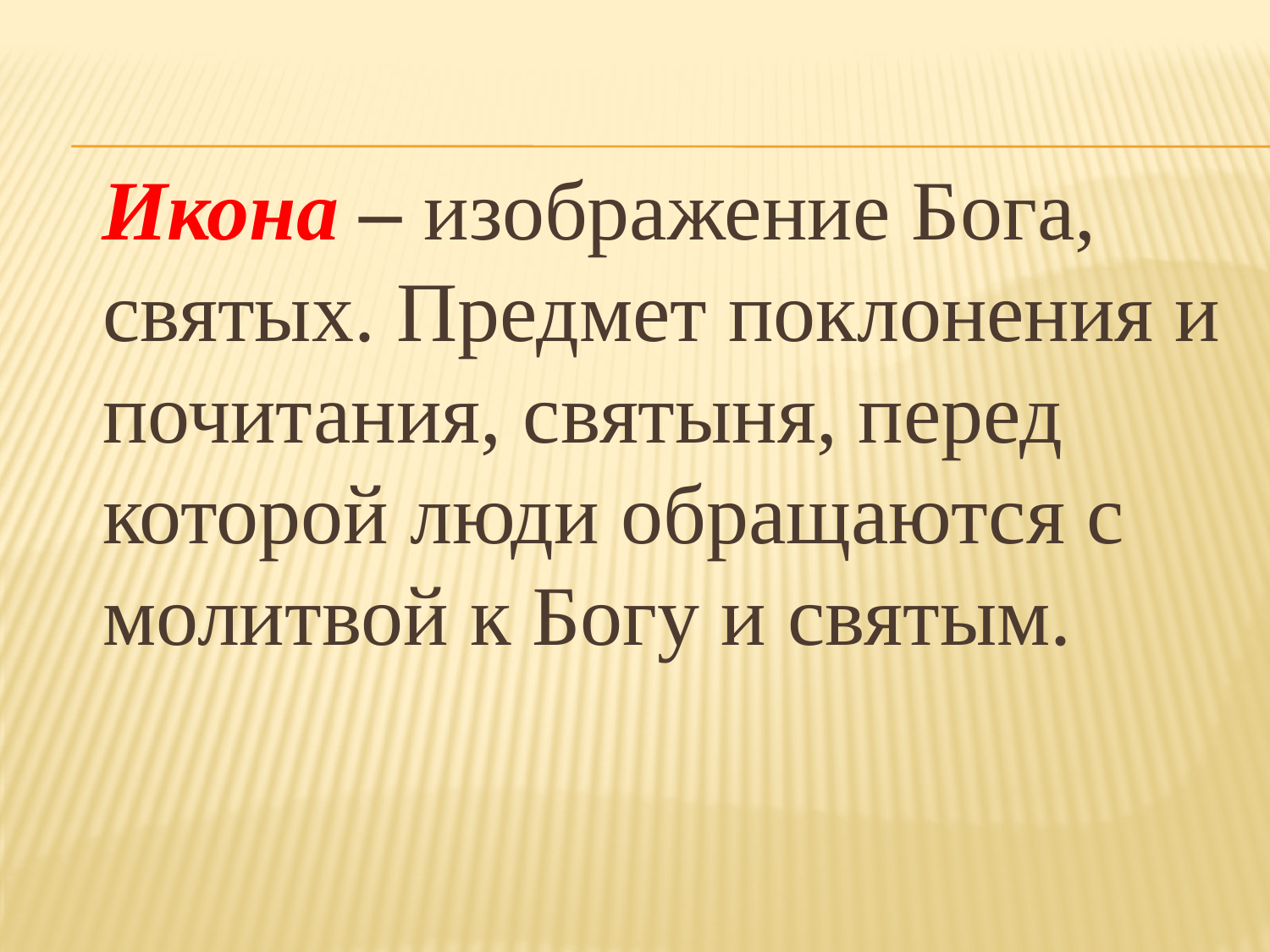

Икона – изображение Бога, святых. Предмет поклонения и почитания, святыня, перед которой люди обращаются с молитвой к Богу и святым.